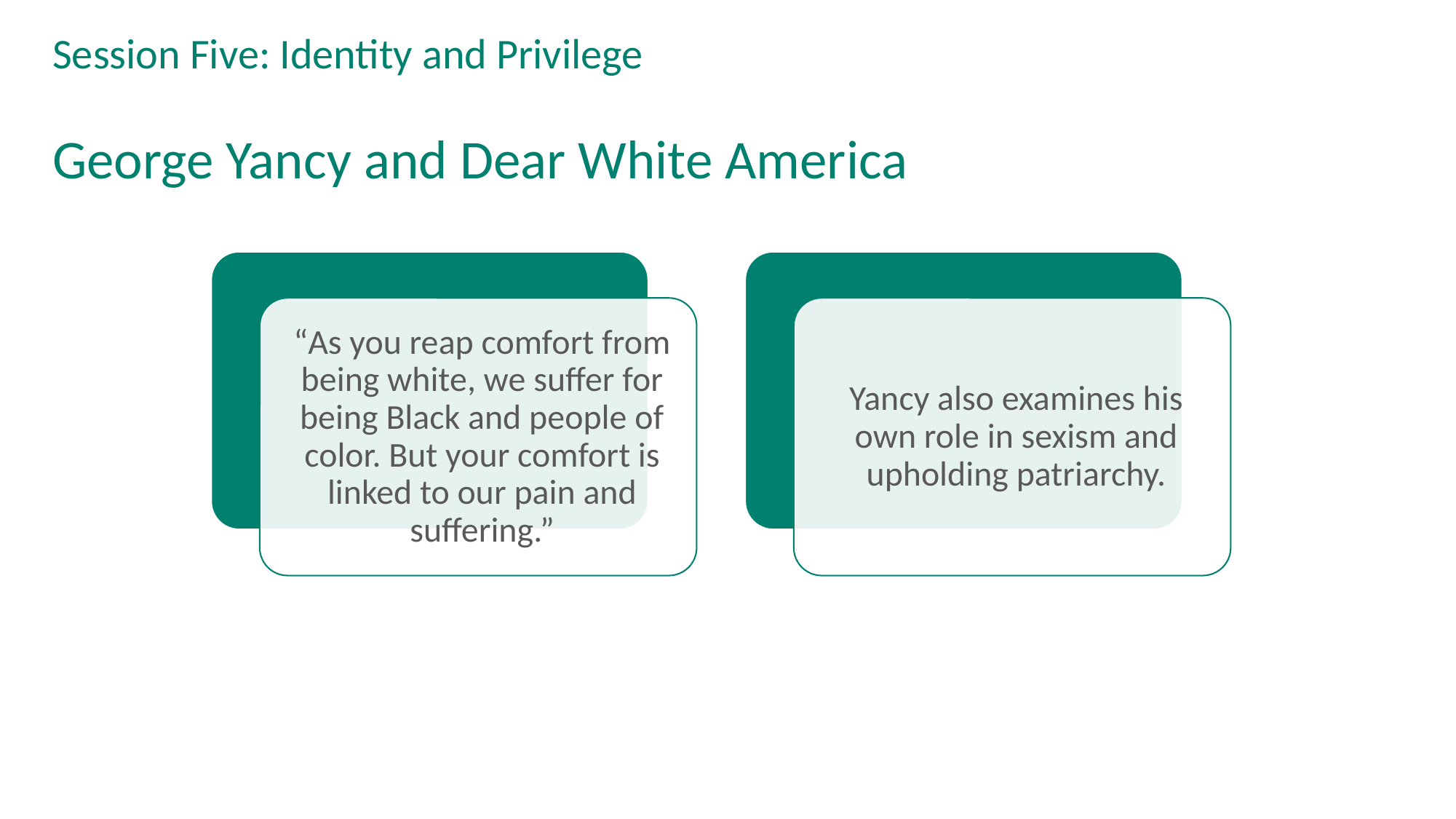

# Session Five: Identity and Privilege
George Yancy and Dear White America
“As you reap comfort from being white, we suffer for being Black and people of color. But your comfort is linked to our pain and suffering.”
Yancy also examines his own role in sexism and upholding patriarchy.